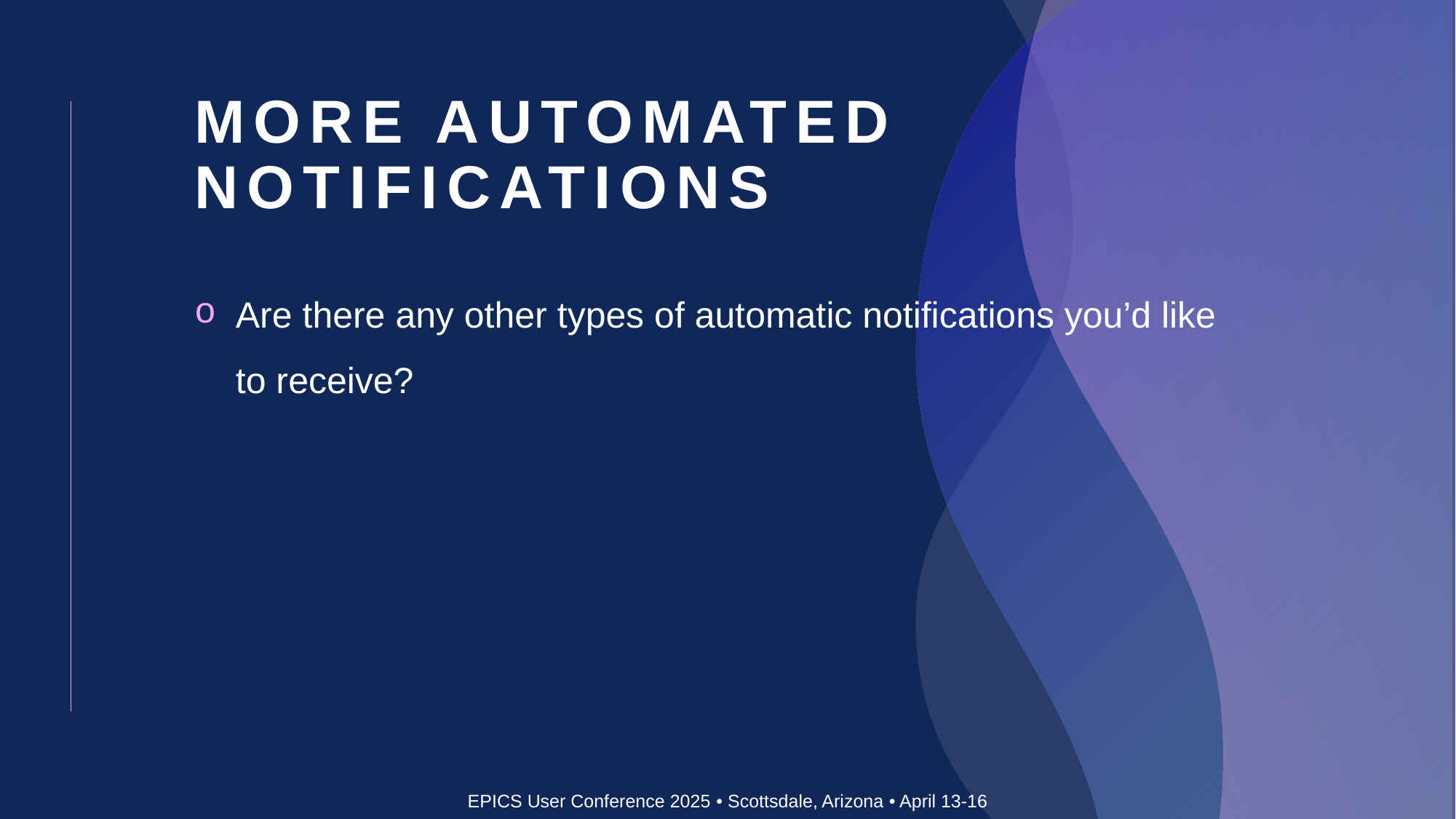

# More Automated Notifications
Are there any other types of automatic notifications you’d like to receive?